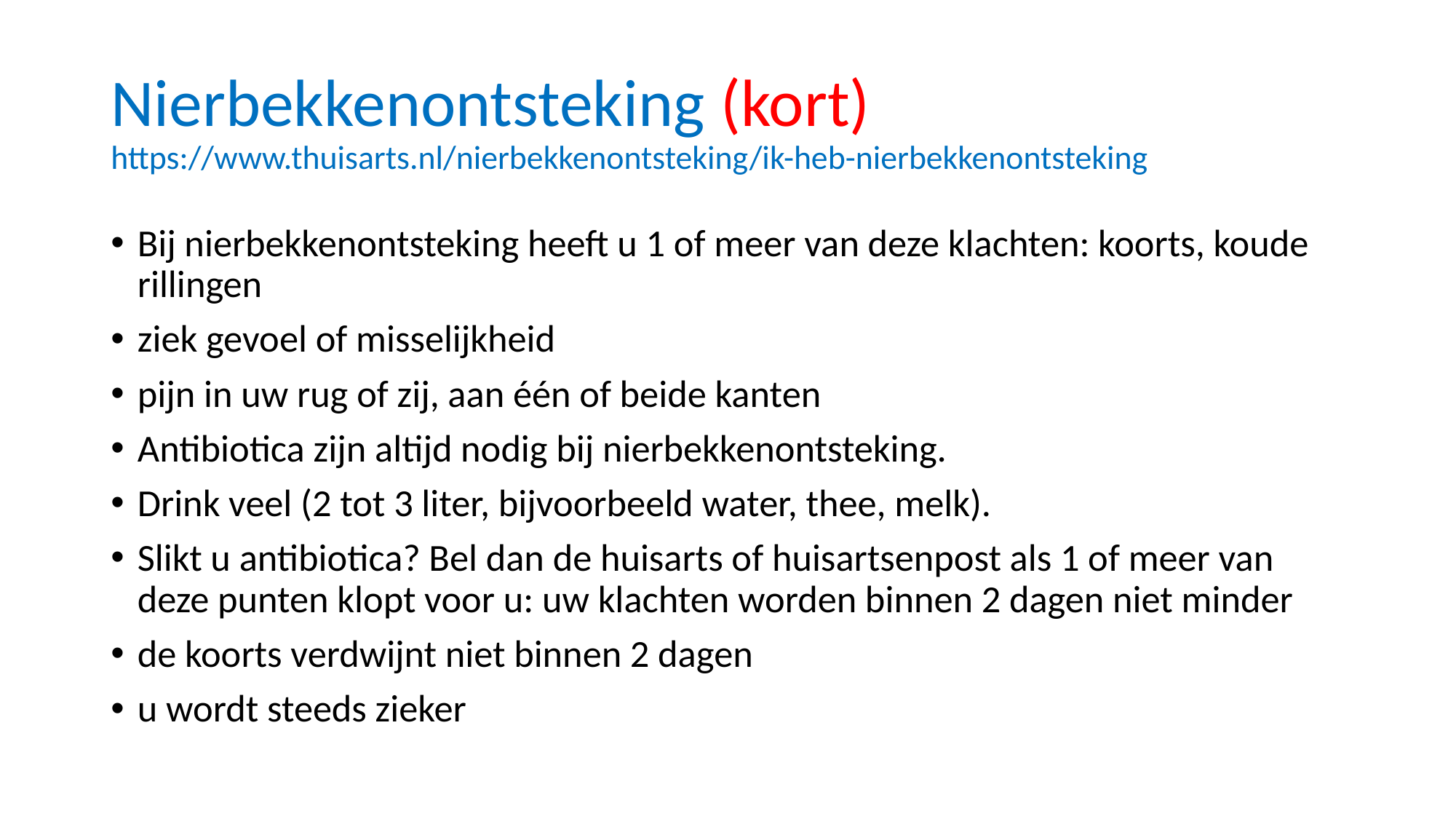

# Nierbekkenontsteking (kort) https://www.thuisarts.nl/nierbekkenontsteking/ik-heb-nierbekkenontsteking
Bij nierbekkenontsteking heeft u 1 of meer van deze klachten: koorts, koude rillingen
ziek gevoel of misselijkheid
pijn in uw rug of zij, aan één of beide kanten
Antibiotica zijn altijd nodig bij nierbekkenontsteking.
Drink veel (2 tot 3 liter, bijvoorbeeld water, thee, melk).
Slikt u antibiotica? Bel dan de huisarts of huisartsenpost als 1 of meer van deze punten klopt voor u: uw klachten worden binnen 2 dagen niet minder
de koorts verdwijnt niet binnen 2 dagen
u wordt steeds zieker